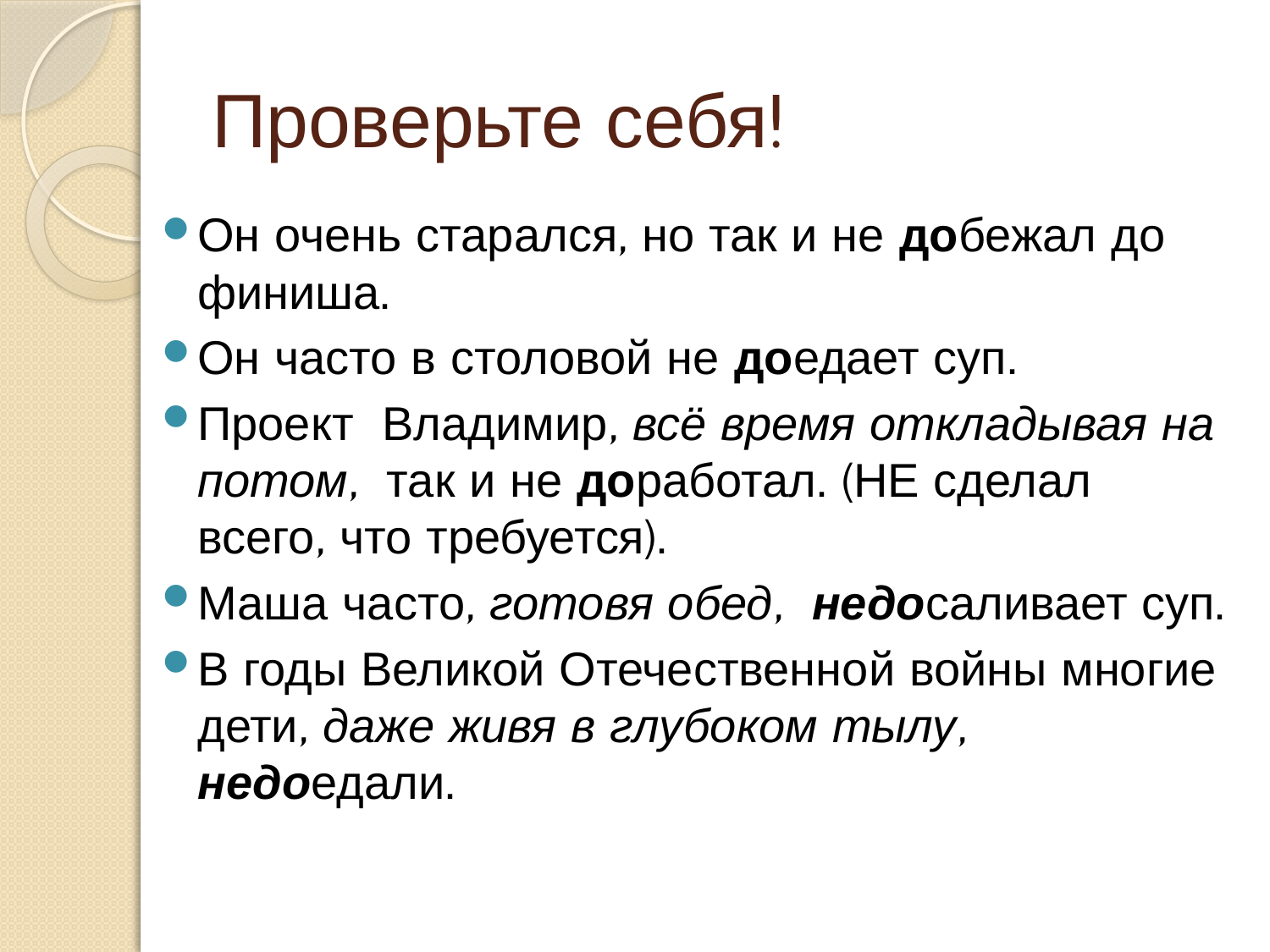

# Проверьте себя!
Он очень старался, но так и не добежал до финиша.
Он часто в столовой не доедает суп.
Проект  Владимир, всё время откладывая на потом,  так и не доработал. (НЕ сделал всего, что требуется).
Маша часто, готовя обед,  недосаливает суп.
В годы Великой Отечественной войны многие дети, даже живя в глубоком тылу, недоедали.